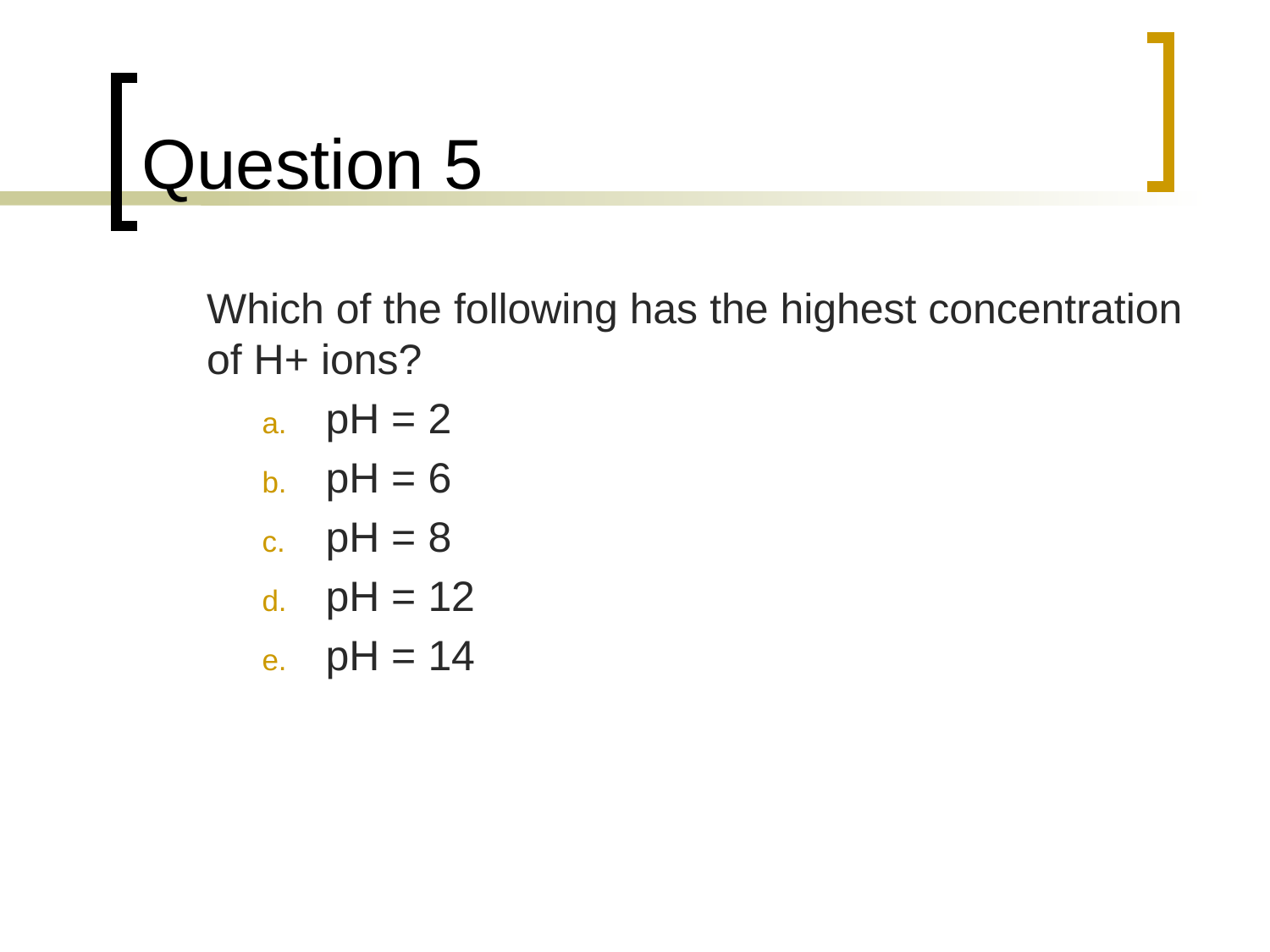

# Question 5
	Which of the following has the highest concentration of H+ ions?
pH = 2
pH = 6
pH = 8
pH = 12
pH = 14